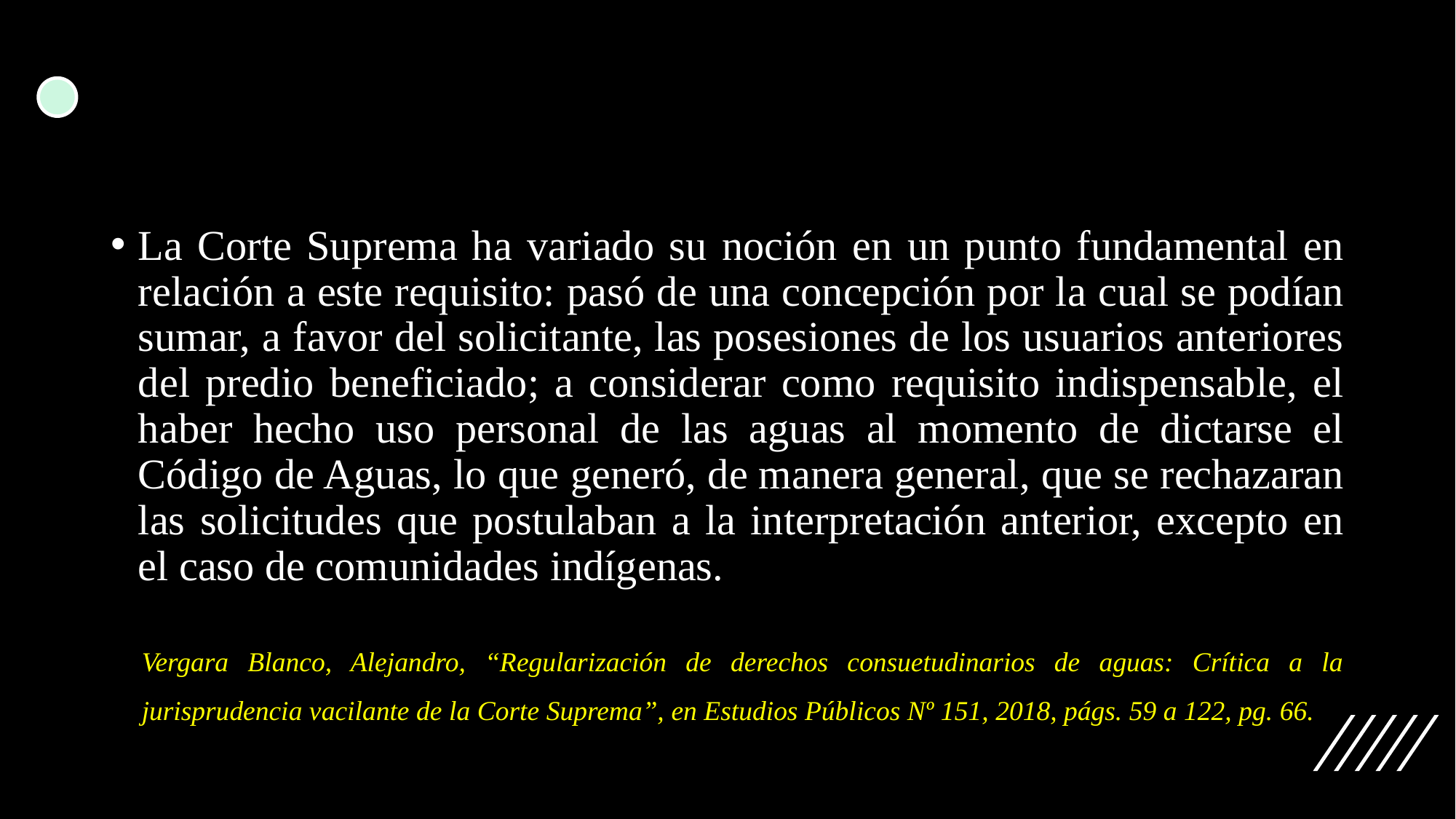

#
La Corte Suprema ha variado su noción en un punto fundamental en relación a este requisito: pasó de una concepción por la cual se podían sumar, a favor del solicitante, las posesiones de los usuarios anteriores del predio beneficiado; a considerar como requisito indispensable, el haber hecho uso personal de las aguas al momento de dictarse el Código de Aguas, lo que generó, de manera general, que se rechazaran las solicitudes que postulaban a la interpretación anterior, excepto en el caso de comunidades indígenas.

Vergara Blanco, Alejandro, “Regularización de derechos consuetudinarios de aguas: Crítica a la jurisprudencia vacilante de la Corte Suprema”, en Estudios Públicos Nº 151, 2018, págs. 59 a 122, pg. 66.